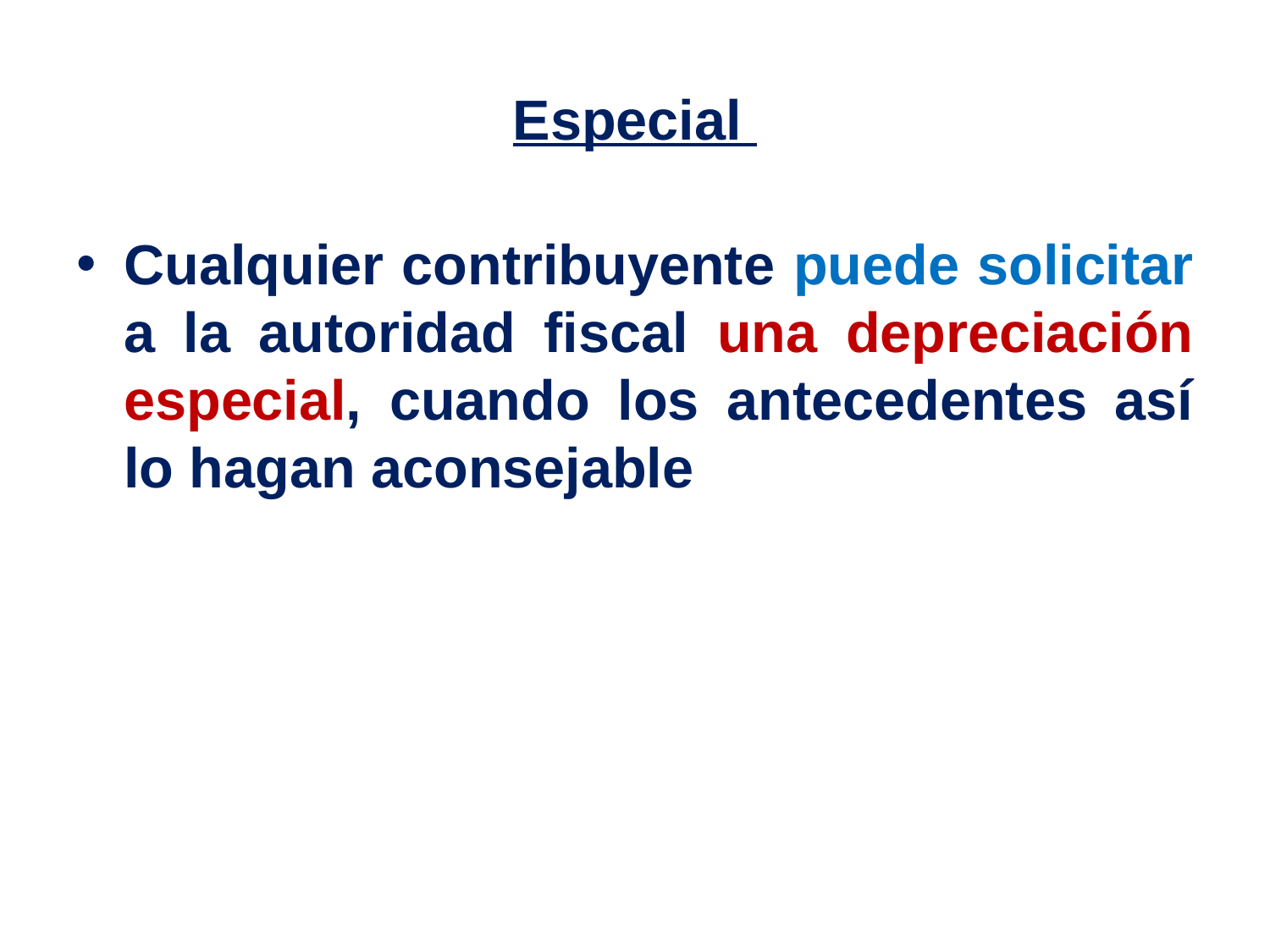

# Especial
Cualquier contribuyente puede solicitar a la autoridad fiscal una depreciación especial, cuando los antecedentes así lo hagan aconsejable